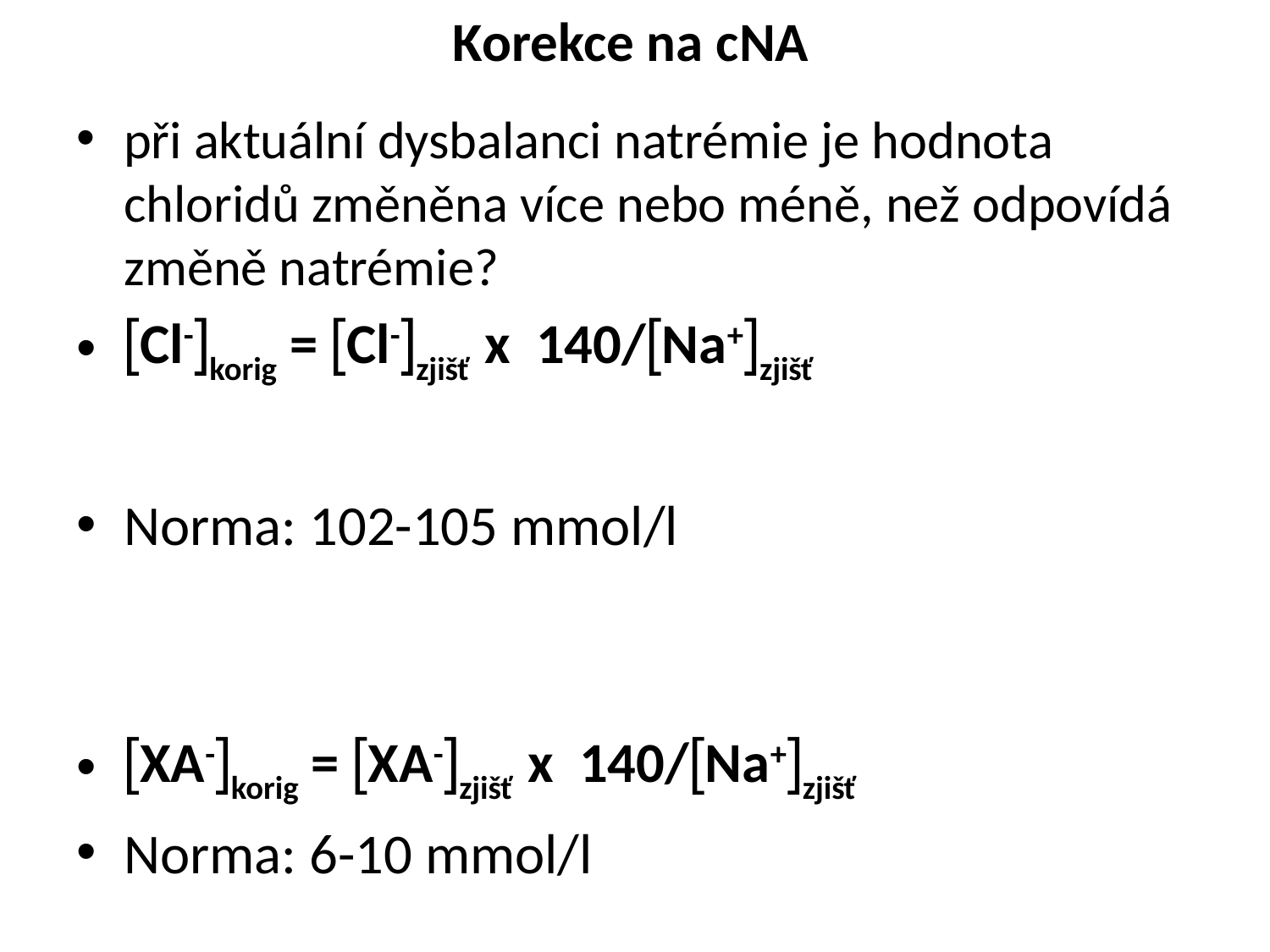

# Korekce na cNA
při aktuální dysbalanci natrémie je hodnota chloridů změněna více nebo méně, než odpovídá změně natrémie?
[Cl-]korig = [Cl-]zjišť  x  140/[Na+]zjišť

Norma: 102-105 mmol/l

[XA-]korig = [XA-]zjišť  x  140/[Na+]zjišť
Norma: 6-10 mmol/l